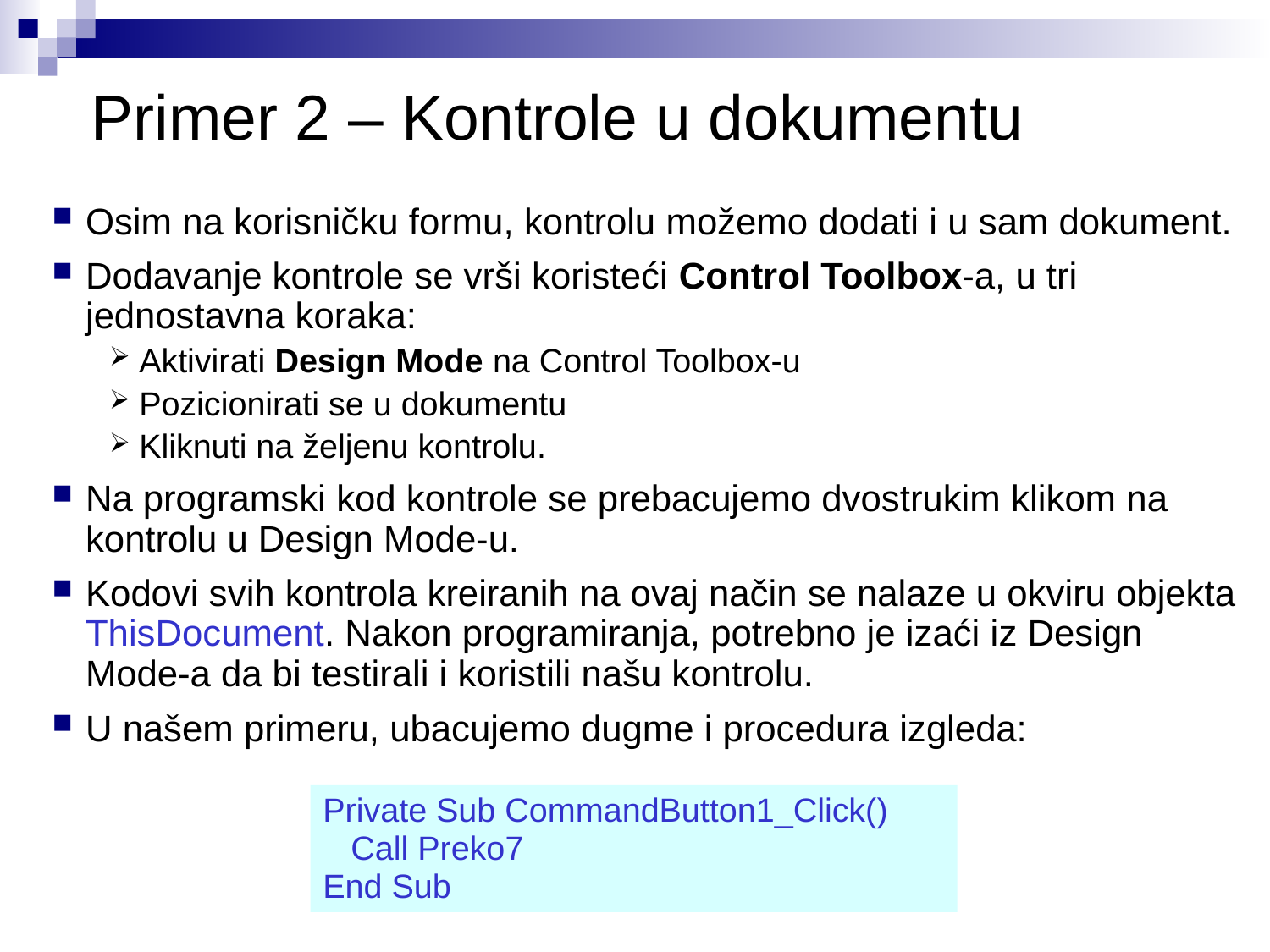

# Primer 2 – Kontrole u dokumentu
Osim na korisničku formu, kontrolu možemo dodati i u sam dokument.
Dodavanje kontrole se vrši koristeći Control Toolbox-a, u tri jednostavna koraka:
Aktivirati Design Mode na Control Toolbox-u
Pozicionirati se u dokumentu
Kliknuti na željenu kontrolu.
Na programski kod kontrole se prebacujemo dvostrukim klikom na kontrolu u Design Mode-u.
Kodovi svih kontrola kreiranih na ovaj način se nalaze u okviru objekta ThisDocument. Nakon programiranja, potrebno je izaći iz Design Mode-a da bi testirali i koristili našu kontrolu.
U našem primeru, ubacujemo dugme i procedura izgleda:
Private Sub CommandButton1_Click()
   Call Preko7
End Sub